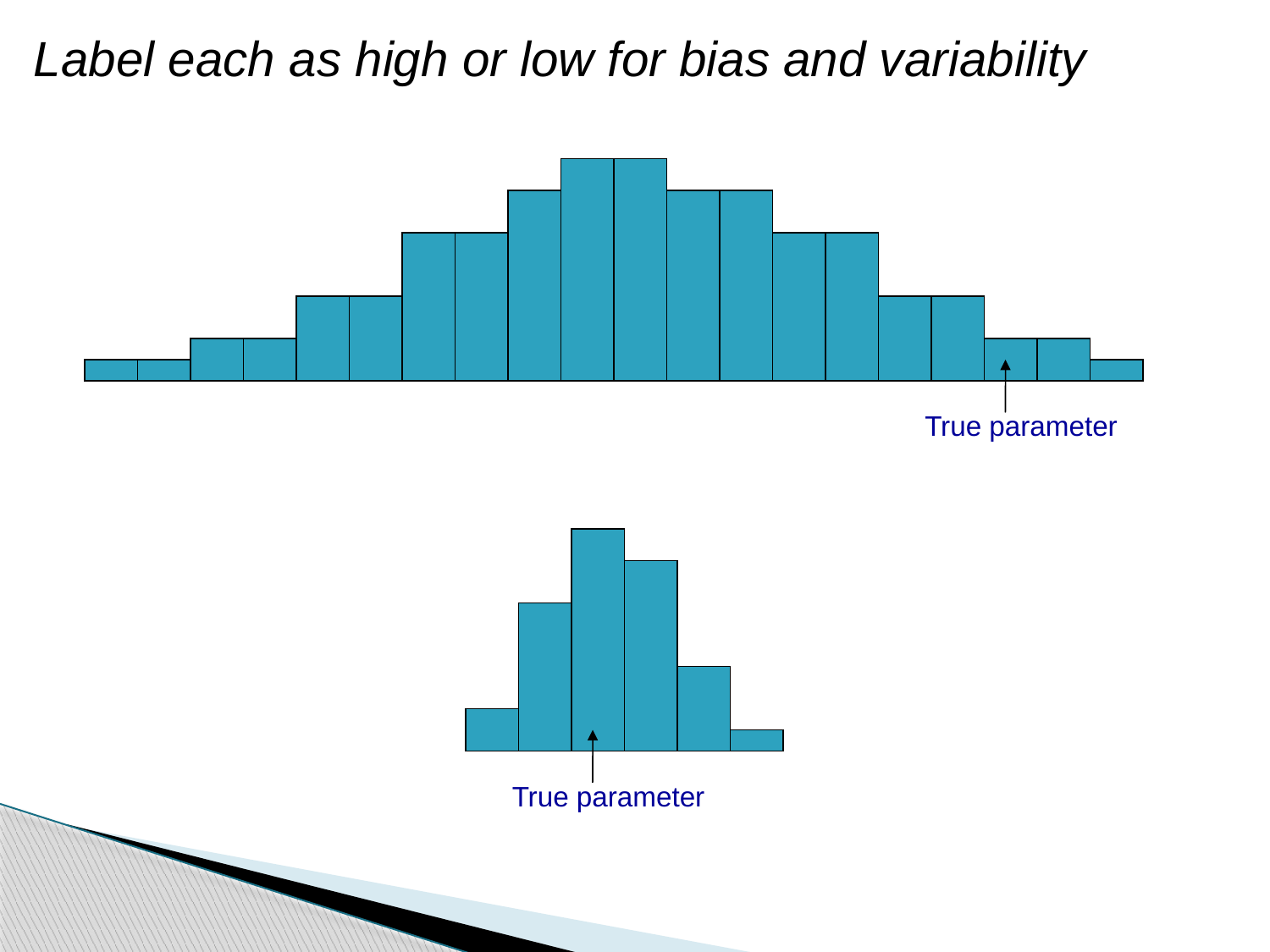

Label each as high or low for bias and variability

True parameter

True parameter